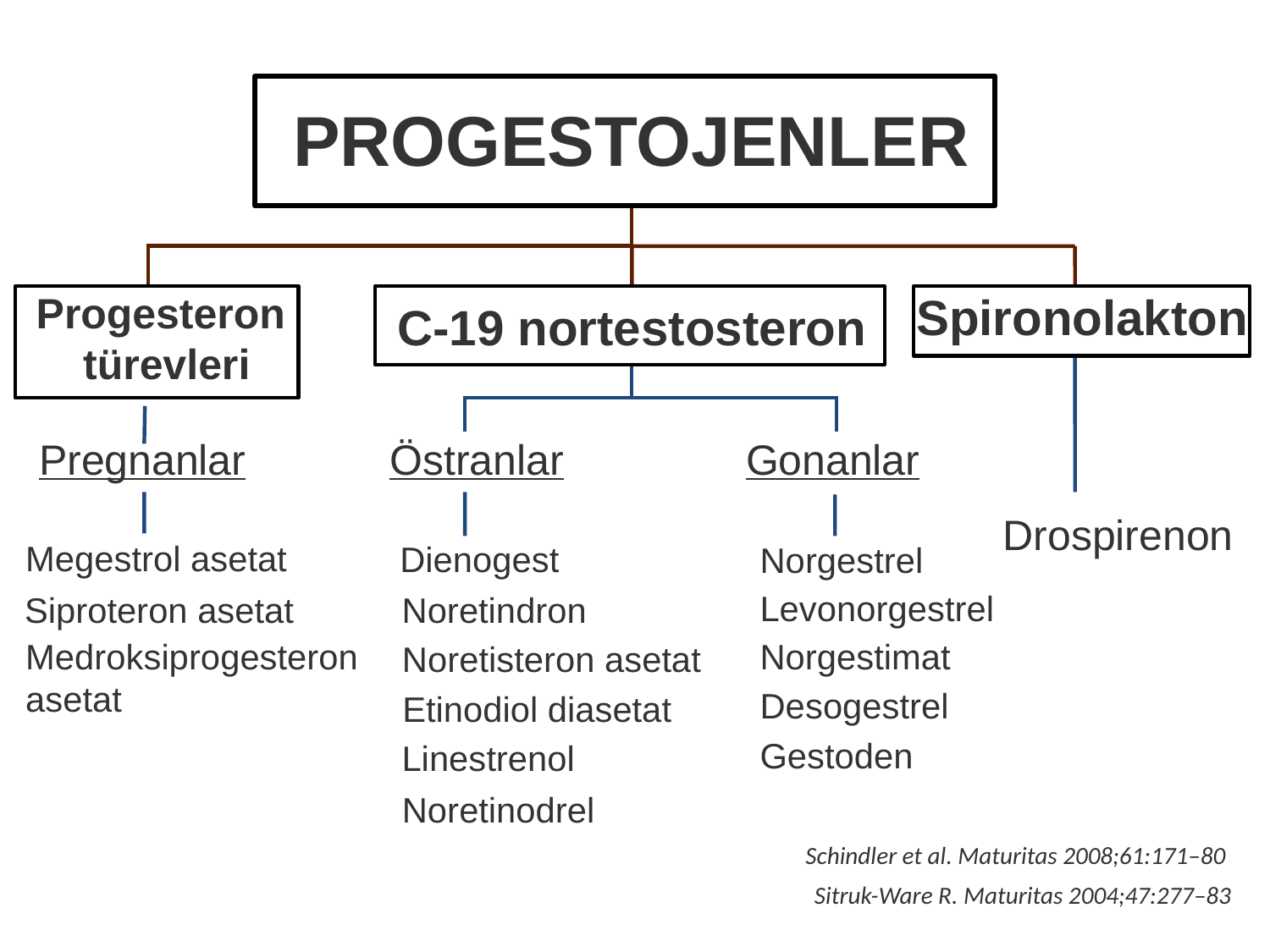

PROGESTOJENLER

Progesteron
türevleri
Spironolakton

C-19 nortestosteron

Pregnanlar
Östranlar
Gonanlar

Drospirenon
Megestrol asetat
Dienogest
Norgestrel
Levonorgestrel
Siproteron asetat
Noretindron
Norgestimat
Medroksiprogesteron
asetat
Noretisteron asetat
Desogestrel
Etinodiol diasetat
Gestoden
Linestrenol
Noretinodrel
Schindler et al. Maturitas 2008;61:171–80
Sitruk-Ware R. Maturitas 2004;47:277–83